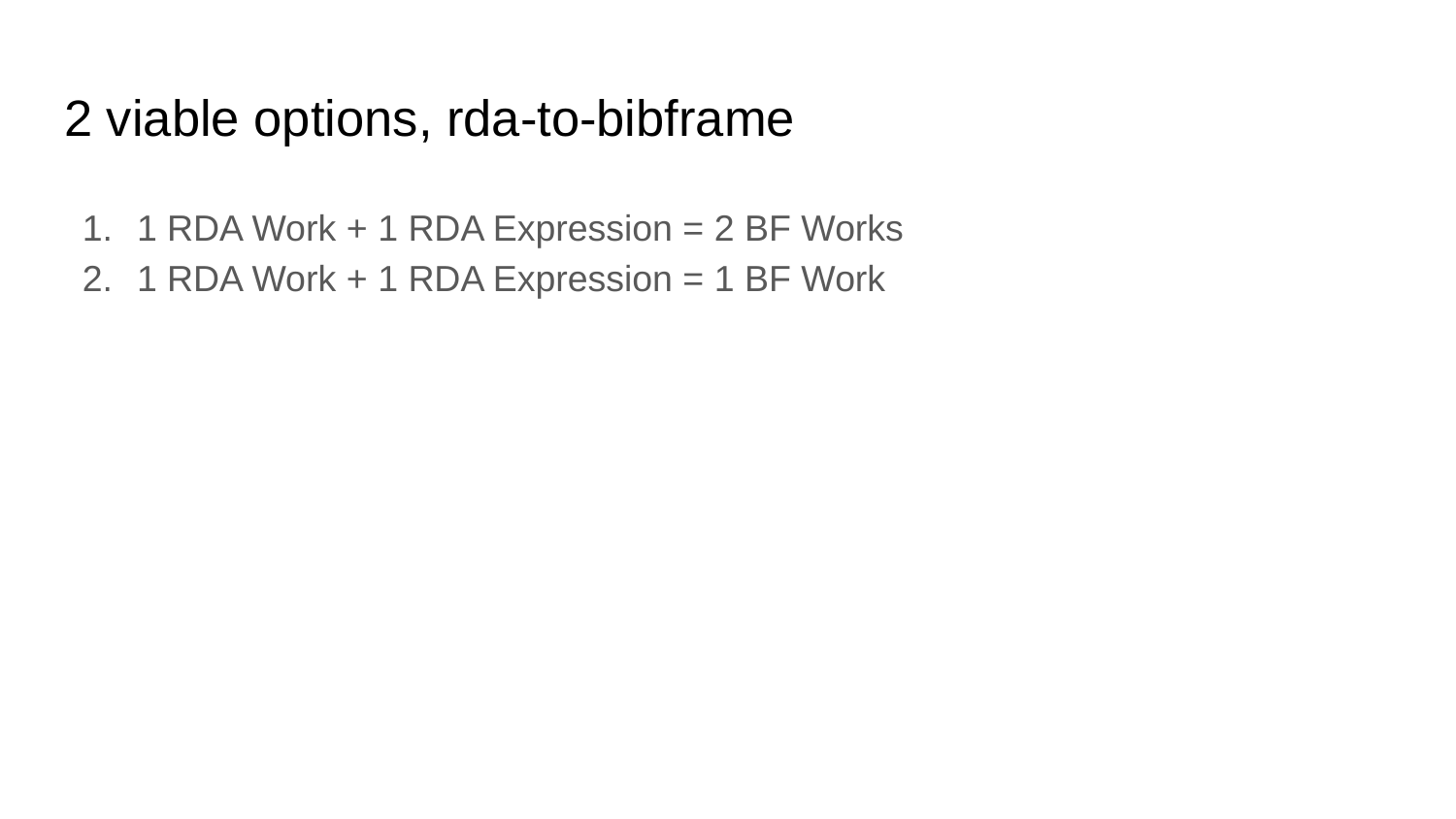

# 2 viable options, rda-to-bibframe
1 RDA Work + 1 RDA Expression = 2 BF Works
1 RDA Work + 1 RDA Expression = 1 BF Work